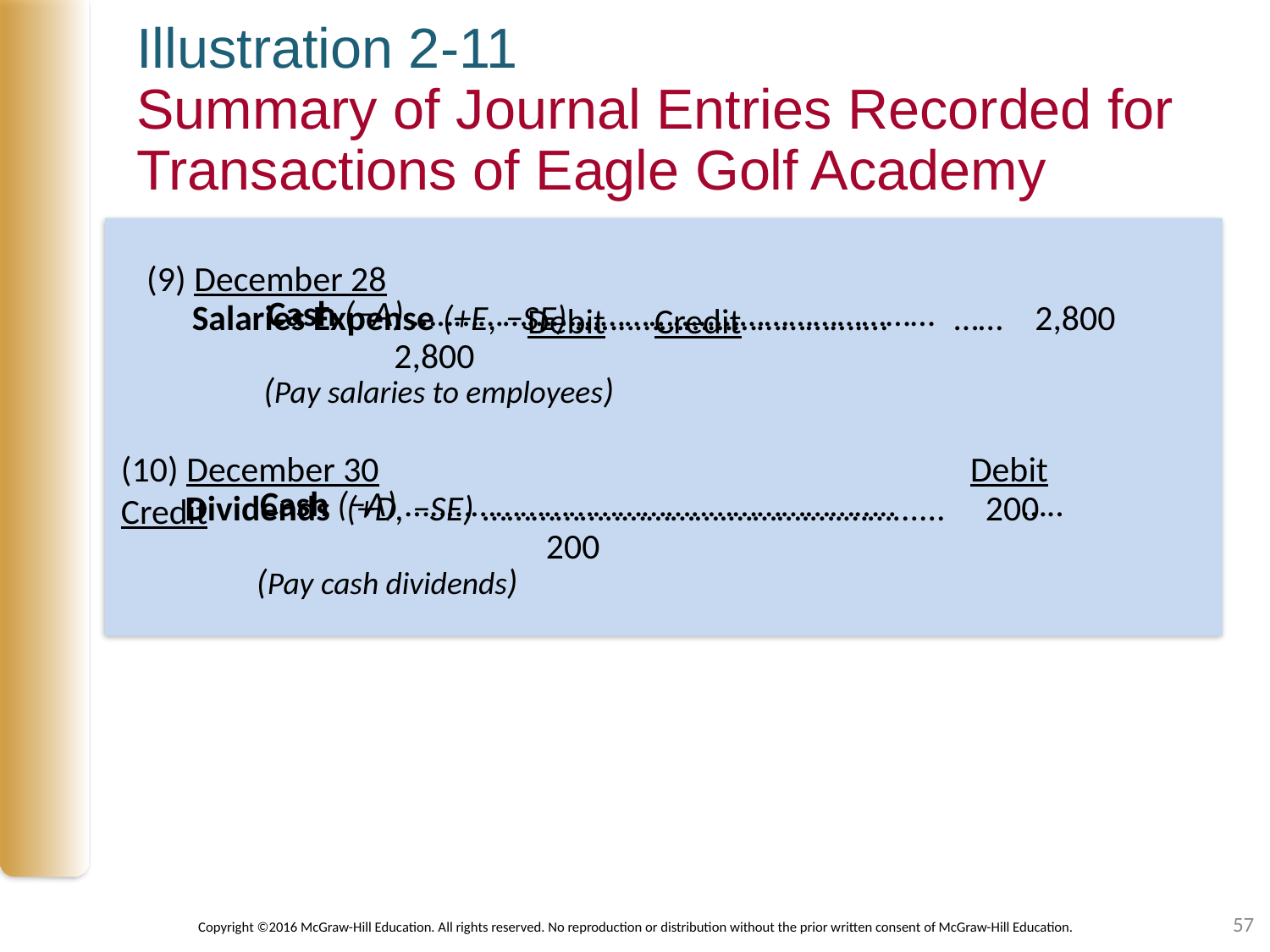

Illustration 2-11
Summary of Journal Entries Recorded for Transactions of Eagle Golf Academy

(9) December 28										Debit	Credit
Salaries Expense (+E, −SE) ..…..……………………….…	……    2,800
Cash (−A) …..…………………………..………………………			2,800
(Pay salaries to employees)
(10) December 30	Debit	   Credit
Dividends  (+D, −SE) ……………..………….……….….……......     200
Cash (−A) …..…………………………..…………………..	…..			    200
(Pay cash dividends)
57
Copyright ©2016 McGraw-Hill Education. All rights reserved. No reproduction or distribution without the prior written consent of McGraw-Hill Education.